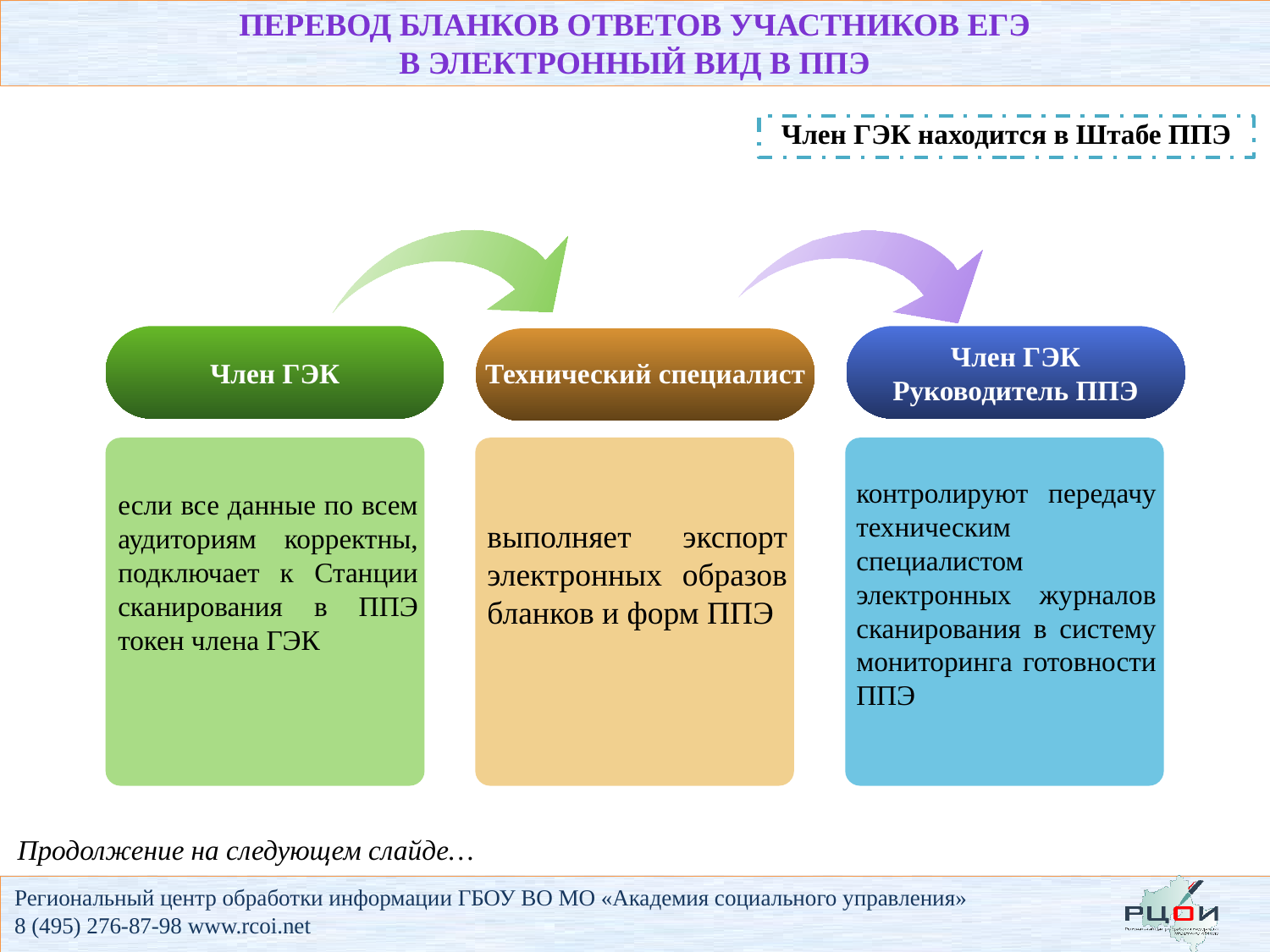

Перевод бланков ответов участников ЕГЭ
в электронный вид в ППЭ
Член ГЭК находится в Штабе ППЭ

Член ГЭК
Руководитель ППЭ
Член ГЭК
Технический специалист

контролируют передачу техническим специалистом электронных журналов сканирования в систему мониторинга готовности ППЭ
если все данные по всем аудиториям корректны, подключает к Станции сканирования в ППЭ токен члена ГЭК
выполняет экспорт электронных образов бланков и форм ППЭ
Продолжение на следующем слайде…